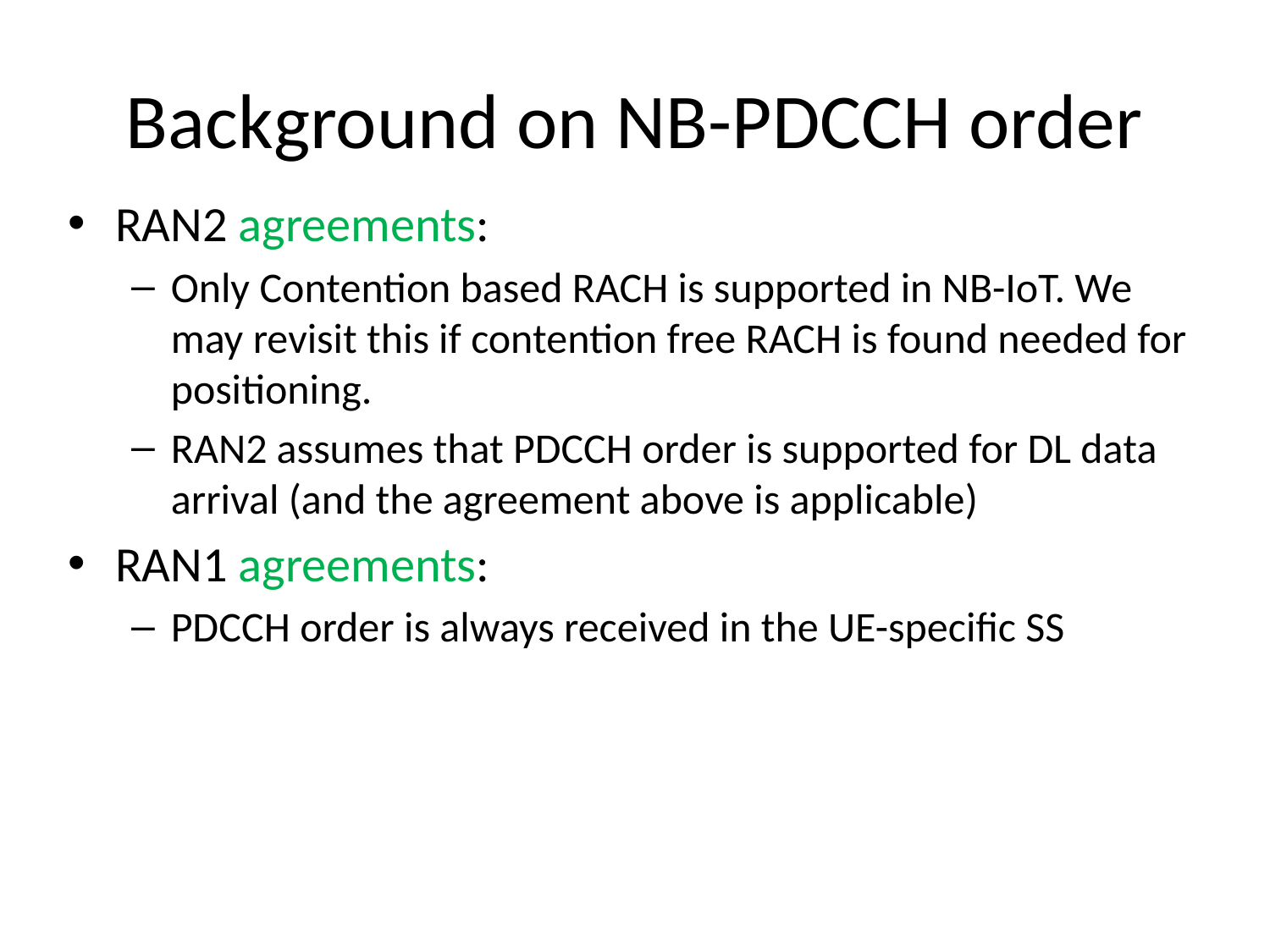

# Background on NB-PDCCH order
RAN2 agreements:
Only Contention based RACH is supported in NB-IoT. We may revisit this if contention free RACH is found needed for positioning.
RAN2 assumes that PDCCH order is supported for DL data arrival (and the agreement above is applicable)
RAN1 agreements:
PDCCH order is always received in the UE-specific SS